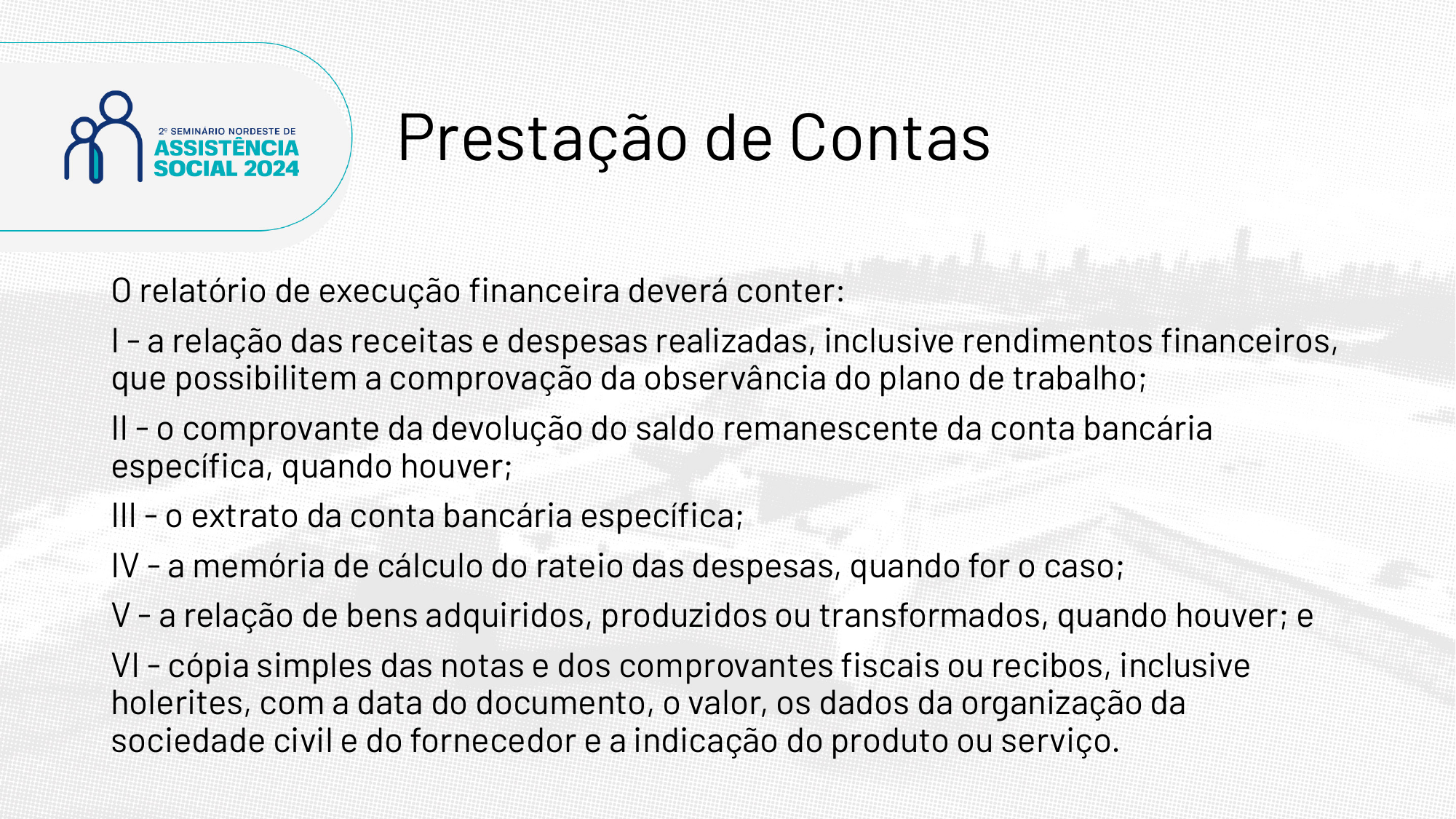

# Prestação de Contas
O relatório de execução financeira deverá conter:
I - a relação das receitas e despesas realizadas, inclusive rendimentos financeiros, que possibilitem a comprovação da observância do plano de trabalho;
II - o comprovante da devolução do saldo remanescente da conta bancária específica, quando houver;
III - o extrato da conta bancária específica;
IV - a memória de cálculo do rateio das despesas, quando for o caso;
V - a relação de bens adquiridos, produzidos ou transformados, quando houver; e
VI - cópia simples das notas e dos comprovantes fiscais ou recibos, inclusive holerites, com a data do documento, o valor, os dados da organização da sociedade civil e do fornecedor e a indicação do produto ou serviço.